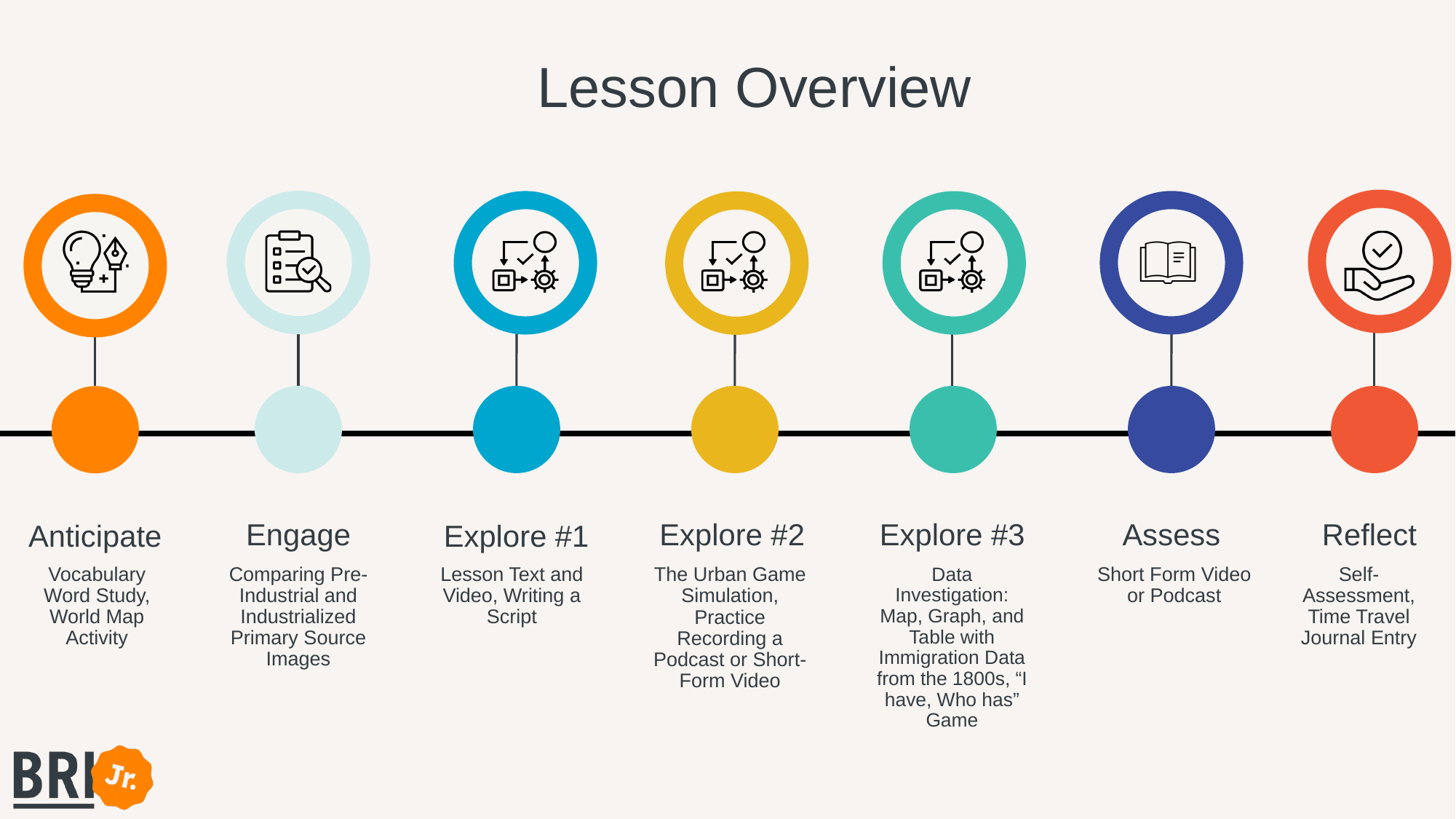

Vocabulary Word Study, World Map Activity
Comparing Pre-Industrial and Industrialized Primary Source Images
Lesson Text and Video, Writing a Script
The Urban Game Simulation, Practice Recording a Podcast or Short-Form Video
Data Investigation: Map, Graph, and Table with Immigration Data from the 1800s, “I have, Who has” Game
Short Form Video or Podcast
Self-Assessment, Time Travel Journal Entry